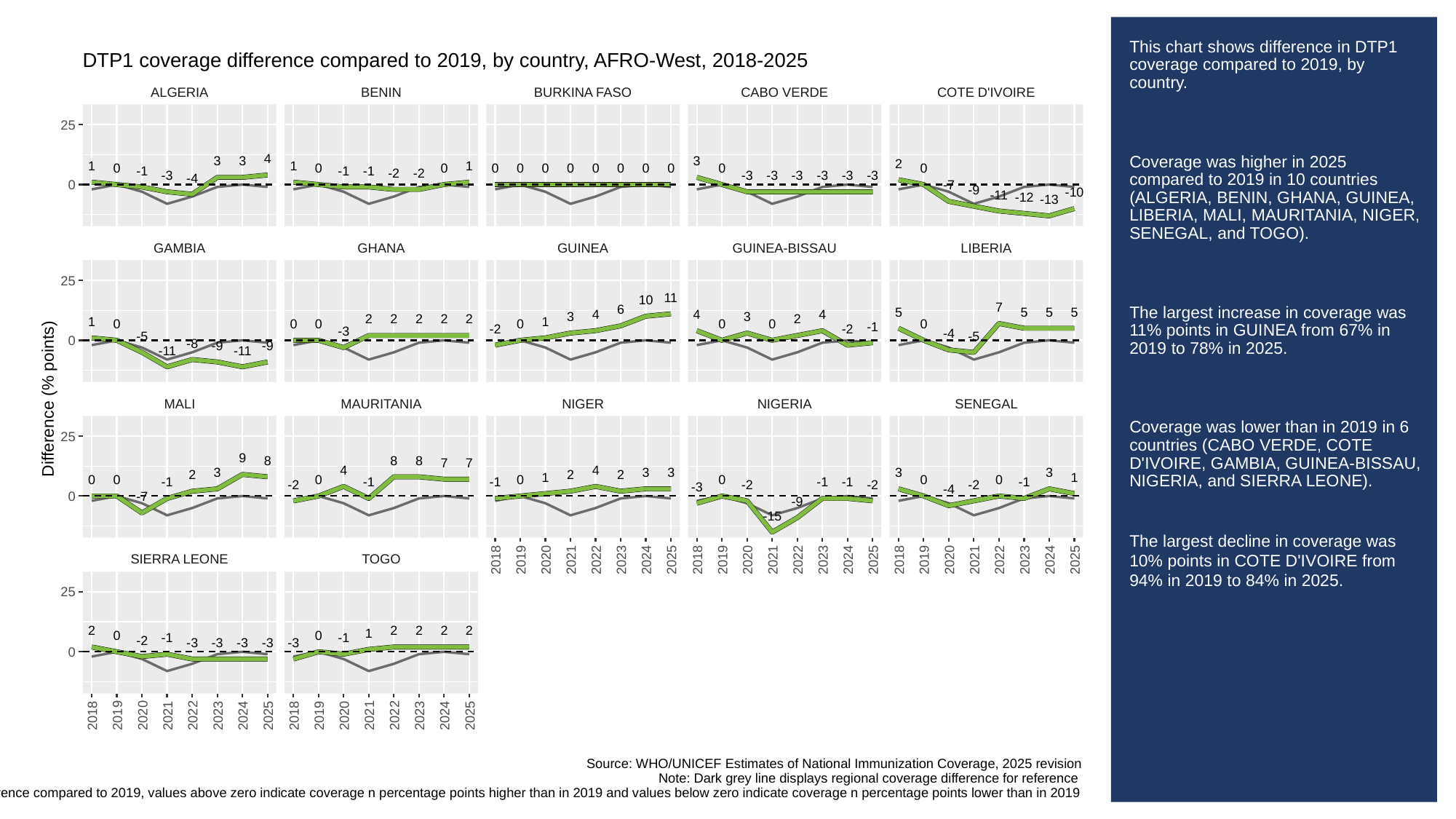

# This chart shows difference in DTP1 coverage compared to 2019, by country.

Coverage was higher in 2025 compared to 2019 in 10 countries (ALGERIA, BENIN, GHANA, GUINEA, LIBERIA, MALI, MAURITANIA, NIGER, SENEGAL, and TOGO).

The largest increase in coverage was 11% points in GUINEA from 67% in 2019 to 78% in 2025.

Coverage was lower than in 2019 in 6 countries (CABO VERDE, COTE D'IVOIRE, GAMBIA, GUINEA-BISSAU, NIGERIA, and SIERRA LEONE).

The largest decline in coverage was 10% points in COTE D'IVOIRE from 94% in 2019 to 84% in 2025.

DTP1 coverage difference compared to 2019, by country, AFRO-West, 2018-2025
ALGERIA
BENIN
BURKINA FASO
CABO VERDE
COTE D'IVOIRE

25

4

3
3
3
2
1
1
1
0
0
0
0
0
0
0
0
0
0
0
0
0
-1
-1
-1
-2
-2
-3
-3
-3
-3
-3
-3
-3
-4

0
-7

-9
-10
-11
-12
-13

GAMBIA
GHANA
GUINEA
GUINEA-BISSAU
LIBERIA

25

11
10
7
6
5
5
5
5
4
4
4

3
3

2
2
2
2
2
2
1
1
0
0
0
0
0
0
0
-1

-2
-2
-3
-4

-5
-5

0

-8

-9
-9
-11
-11

Difference (% points)
MALI
MAURITANIA
NIGER
NIGERIA
SENEGAL

25

9
8
8
8
7
7
4
4

3
3
3
3
3
2
2
2
1
1

0
0
0
0
0
0
0

-1
-1
-1
-1
-1
-1
-2
-2
-2
-2
-3
-4

0
-7

-9
-15

SIERRA LEONE
TOGO
2018
2019
2020
2021
2022
2023
2024
2025
2018
2019
2020
2021
2022
2023
2024
2025
2018
2019
2020
2021
2022
2023
2024
2025

25

2
2
2
2
2
1
0
0
-1
-1
-2
-3
-3
-3
-3
-3

0

2018
2019
2020
2021
2022
2023
2024
2025
2018
2019
2020
2021
2022
2023
2024
2025
Source: WHO/UNICEF Estimates of National Immunization Coverage, 2025 revision
Note: Dark grey line displays regional coverage difference for reference
When looking at coverage difference compared to 2019, values above zero indicate coverage n percentage points higher than in 2019 and values below zero indicate coverage n percentage points lower than in 2019